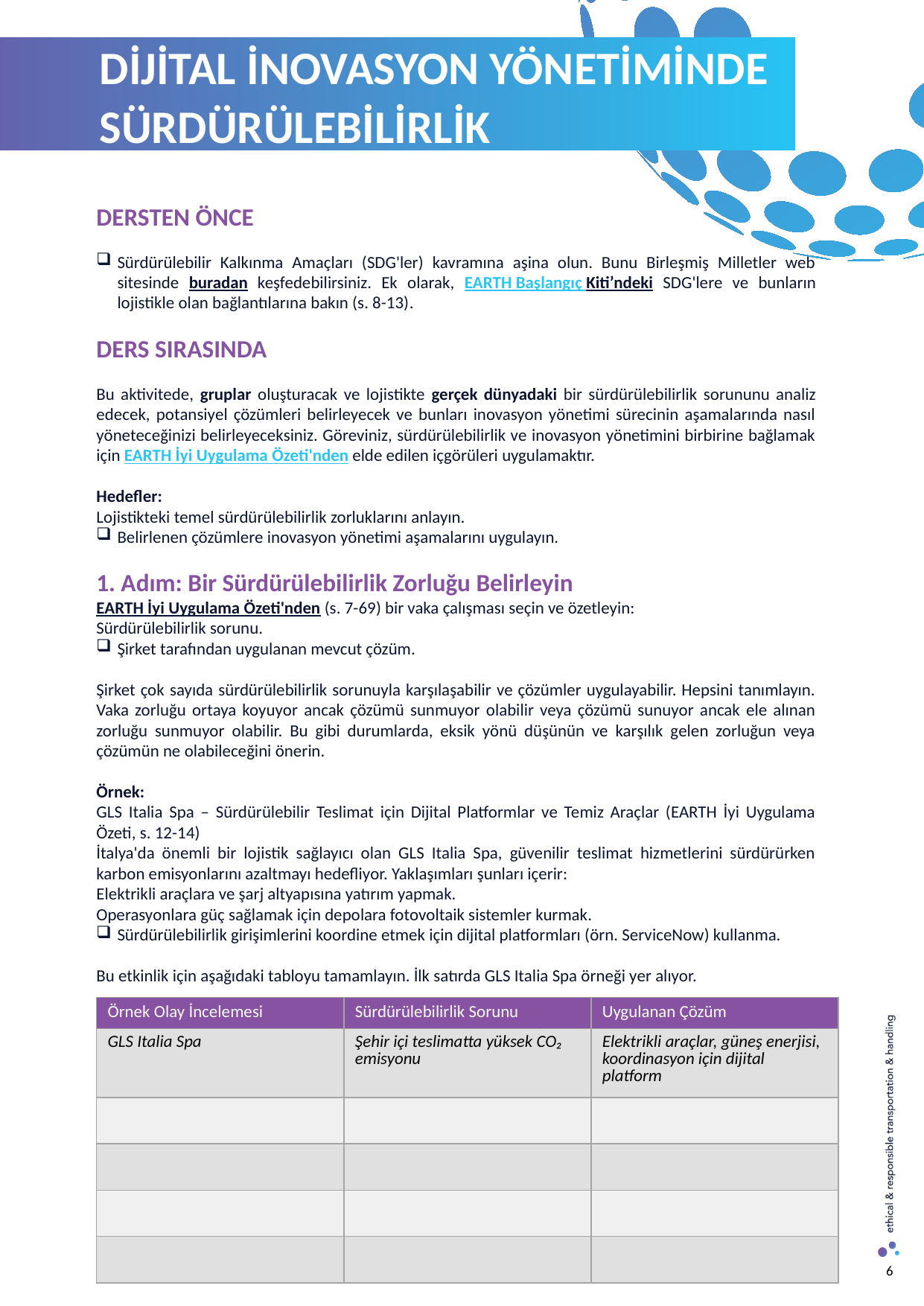

DİJİTAL İNOVASYON YÖNETİMİNDE SÜRDÜRÜLEBİLİRLİK
DERSTEN ÖNCE

Sürdürülebilir Kalkınma Amaçları (SDG'ler) kavramına aşina olun. Bunu Birleşmiş Milletler web sitesinde buradan keşfedebilirsiniz. Ek olarak, EARTH Başlangıç Kiti’ndeki SDG'lere ve bunların lojistikle olan bağlantılarına bakın (s. 8-13).​
​
DERS SIRASINDA

Bu aktivitede, gruplar oluşturacak ve lojistikte gerçek dünyadaki bir sürdürülebilirlik sorununu analiz edecek, potansiyel çözümleri belirleyecek ve bunları inovasyon yönetimi sürecinin aşamalarında nasıl yöneteceğinizi belirleyeceksiniz. Göreviniz, sürdürülebilirlik ve inovasyon yönetimini birbirine bağlamak için EARTH İyi Uygulama Özeti'nden elde edilen içgörüleri uygulamaktır.

Hedefler:
Lojistikteki temel sürdürülebilirlik zorluklarını anlayın.
Belirlenen çözümlere inovasyon yönetimi aşamalarını uygulayın.

1. Adım: Bir Sürdürülebilirlik Zorluğu Belirleyin
EARTH İyi Uygulama Özeti'nden (s. 7-69) bir vaka çalışması seçin ve özetleyin:
Sürdürülebilirlik sorunu.
Şirket tarafından uygulanan mevcut çözüm.

Şirket çok sayıda sürdürülebilirlik sorunuyla karşılaşabilir ve çözümler uygulayabilir. Hepsini tanımlayın. Vaka zorluğu ortaya koyuyor ancak çözümü sunmuyor olabilir veya çözümü sunuyor ancak ele alınan zorluğu sunmuyor olabilir. Bu gibi durumlarda, eksik yönü düşünün ve karşılık gelen zorluğun veya çözümün ne olabileceğini önerin.

Örnek:
GLS Italia Spa – Sürdürülebilir Teslimat için Dijital Platformlar ve Temiz Araçlar (EARTH İyi Uygulama Özeti, s. 12-14)
İtalya'da önemli bir lojistik sağlayıcı olan GLS Italia Spa, güvenilir teslimat hizmetlerini sürdürürken karbon emisyonlarını azaltmayı hedefliyor. Yaklaşımları şunları içerir:
Elektrikli araçlara ve şarj altyapısına yatırım yapmak.
Operasyonlara güç sağlamak için depolara fotovoltaik sistemler kurmak.
Sürdürülebilirlik girişimlerini koordine etmek için dijital platformları (örn. ServiceNow) kullanma.

Bu etkinlik için aşağıdaki tabloyu tamamlayın. İlk satırda GLS Italia Spa örneği yer alıyor.

| Örnek Olay İncelemesi | Sürdürülebilirlik Sorunu | Uygulanan Çözüm |
| --- | --- | --- |
| GLS Italia Spa | Şehir içi teslimatta yüksek CO₂ emisyonu | Elektrikli araçlar, güneş enerjisi, koordinasyon için dijital platform |
|  |  |  |
|  |  |  |
|  |  |  |
|  |  |  |
6